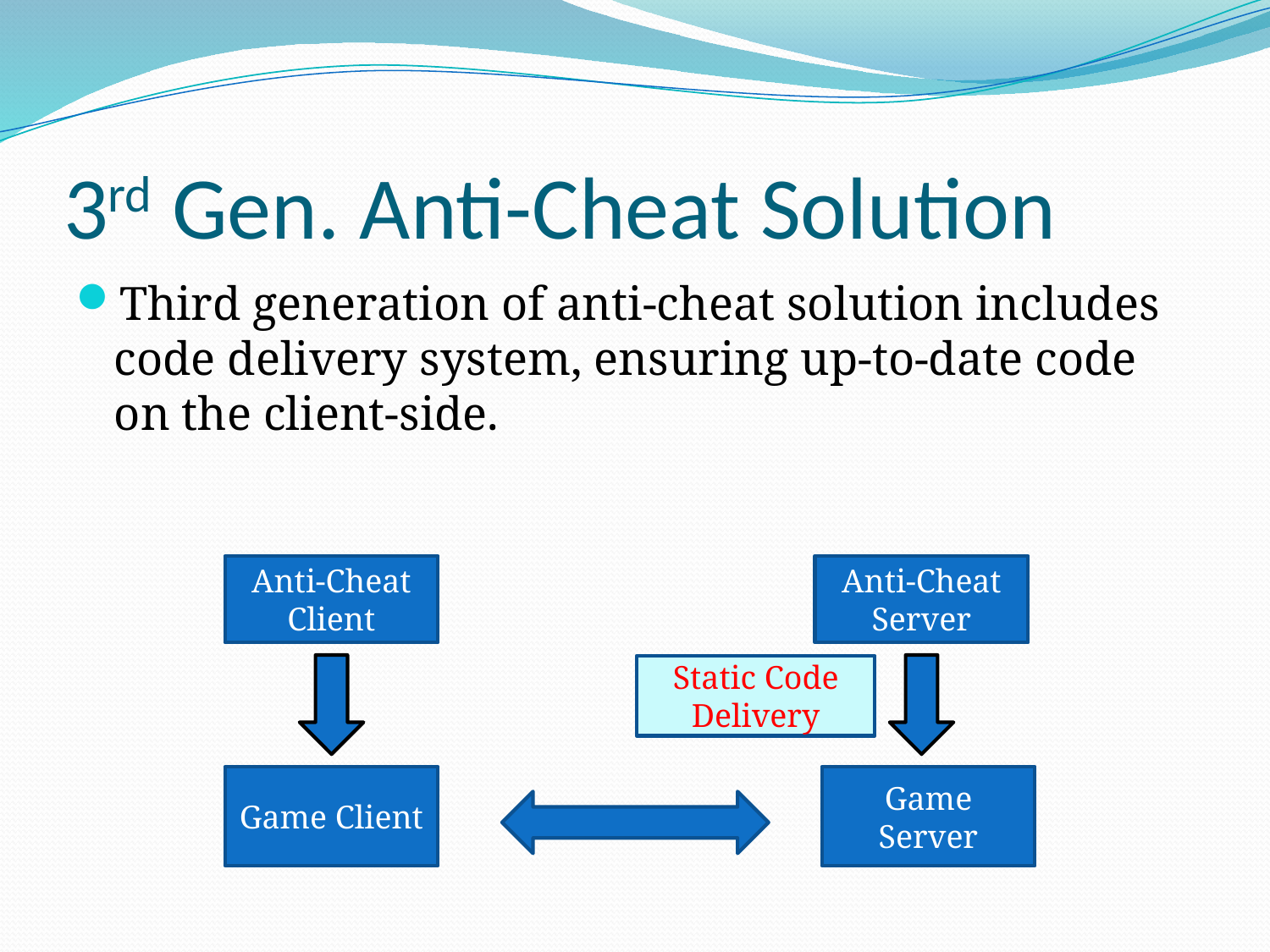

# 3rd Gen. Anti-Cheat Solution
Third generation of anti-cheat solution includes code delivery system, ensuring up-to-date code on the client-side.
Anti-Cheat Client
Anti-Cheat Server

Static Code Delivery
Game Client
Game Server